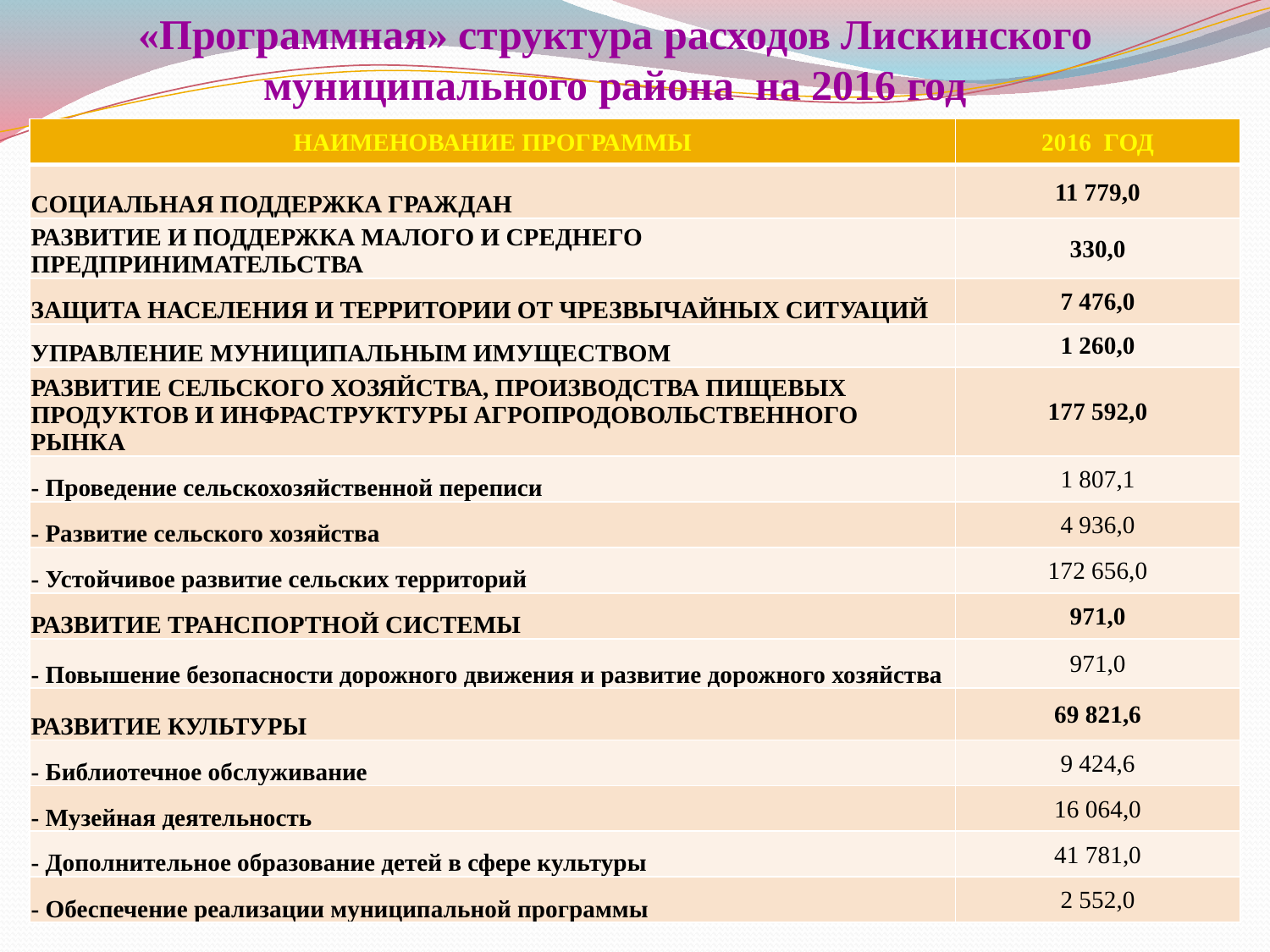

# «Программная» структура расходов Лискинского муниципального района  на 2016 год
| НАИМЕНОВАНИЕ ПРОГРАММЫ | 2016 ГОД |
| --- | --- |
| СОЦИАЛЬНАЯ ПОДДЕРЖКА ГРАЖДАН | 11 779,0 |
| РАЗВИТИЕ И ПОДДЕРЖКА МАЛОГО И СРЕДНЕГО ПРЕДПРИНИМАТЕЛЬСТВА | 330,0 |
| ЗАЩИТА НАСЕЛЕНИЯ И ТЕРРИТОРИИ ОТ ЧРЕЗВЫЧАЙНЫХ СИТУАЦИЙ | 7 476,0 |
| УПРАВЛЕНИЕ МУНИЦИПАЛЬНЫМ ИМУЩЕСТВОМ | 1 260,0 |
| РАЗВИТИЕ СЕЛЬСКОГО ХОЗЯЙСТВА, ПРОИЗВОДСТВА ПИЩЕВЫХ ПРОДУКТОВ И ИНФРАСТРУКТУРЫ АГРОПРОДОВОЛЬСТВЕННОГО РЫНКА | 177 592,0 |
| - Проведение сельскохозяйственной переписи | 1 807,1 |
| - Развитие сельского хозяйства | 4 936,0 |
| - Устойчивое развитие сельских территорий | 172 656,0 |
| РАЗВИТИЕ ТРАНСПОРТНОЙ СИСТЕМЫ | 971,0 |
| - Повышение безопасности дорожного движения и развитие дорожного хозяйства | 971,0 |
| РАЗВИТИЕ КУЛЬТУРЫ | 69 821,6 |
| - Библиотечное обслуживание | 9 424,6 |
| - Музейная деятельность | 16 064,0 |
| - Дополнительное образование детей в сфере культуры | 41 781,0 |
| - Обеспечение реализации муниципальной программы | 2 552,0 |